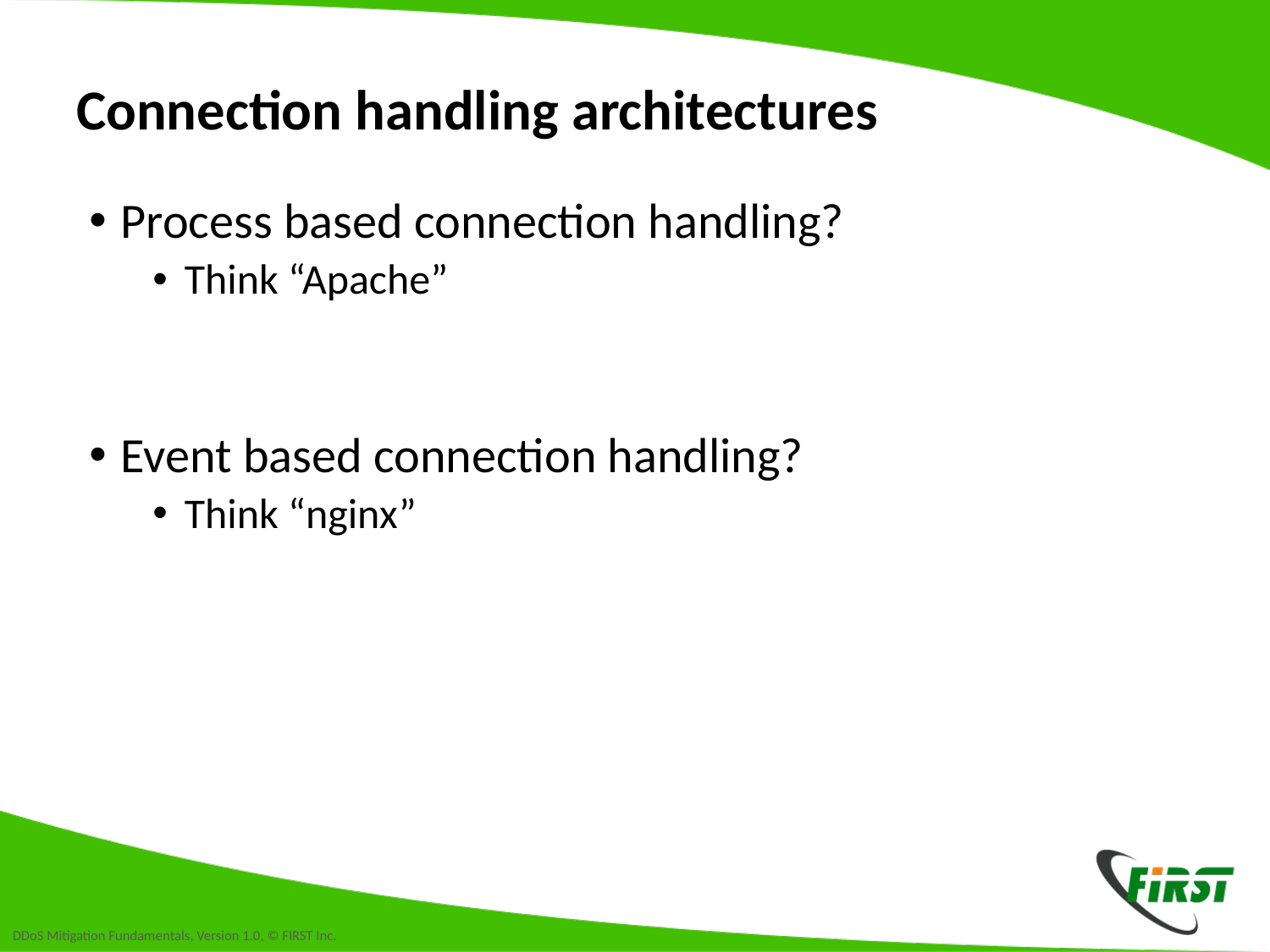

# Connection handling architectures
Process based connection handling?
Think “Apache”

Event based connection handling?
Think “nginx”